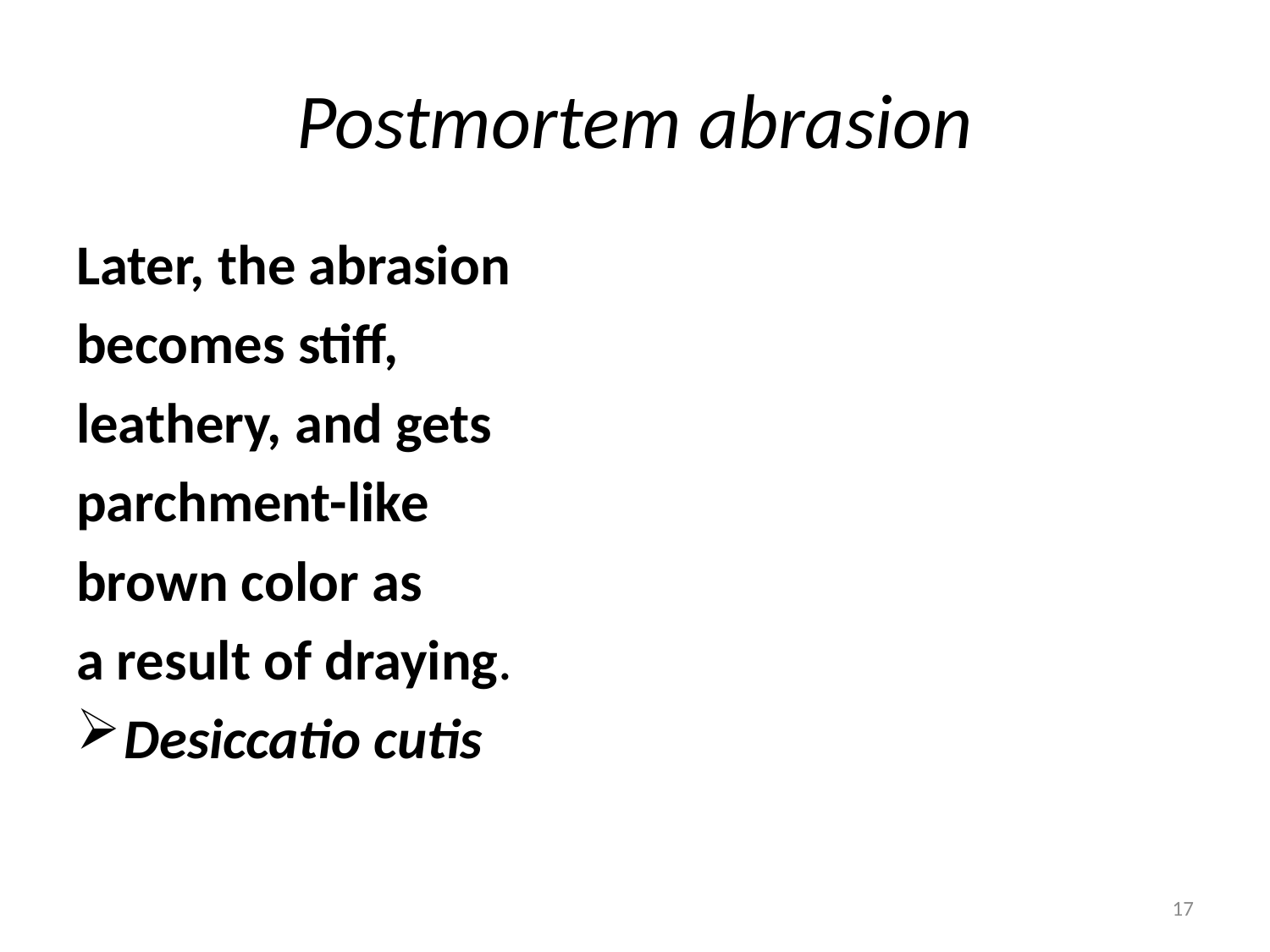

# Postmortem abrasion
Later, the abrasion
becomes stiff,
leathery, and gets
parchment-like
brown color as
a result of draying.
Desiccatio cutis

17